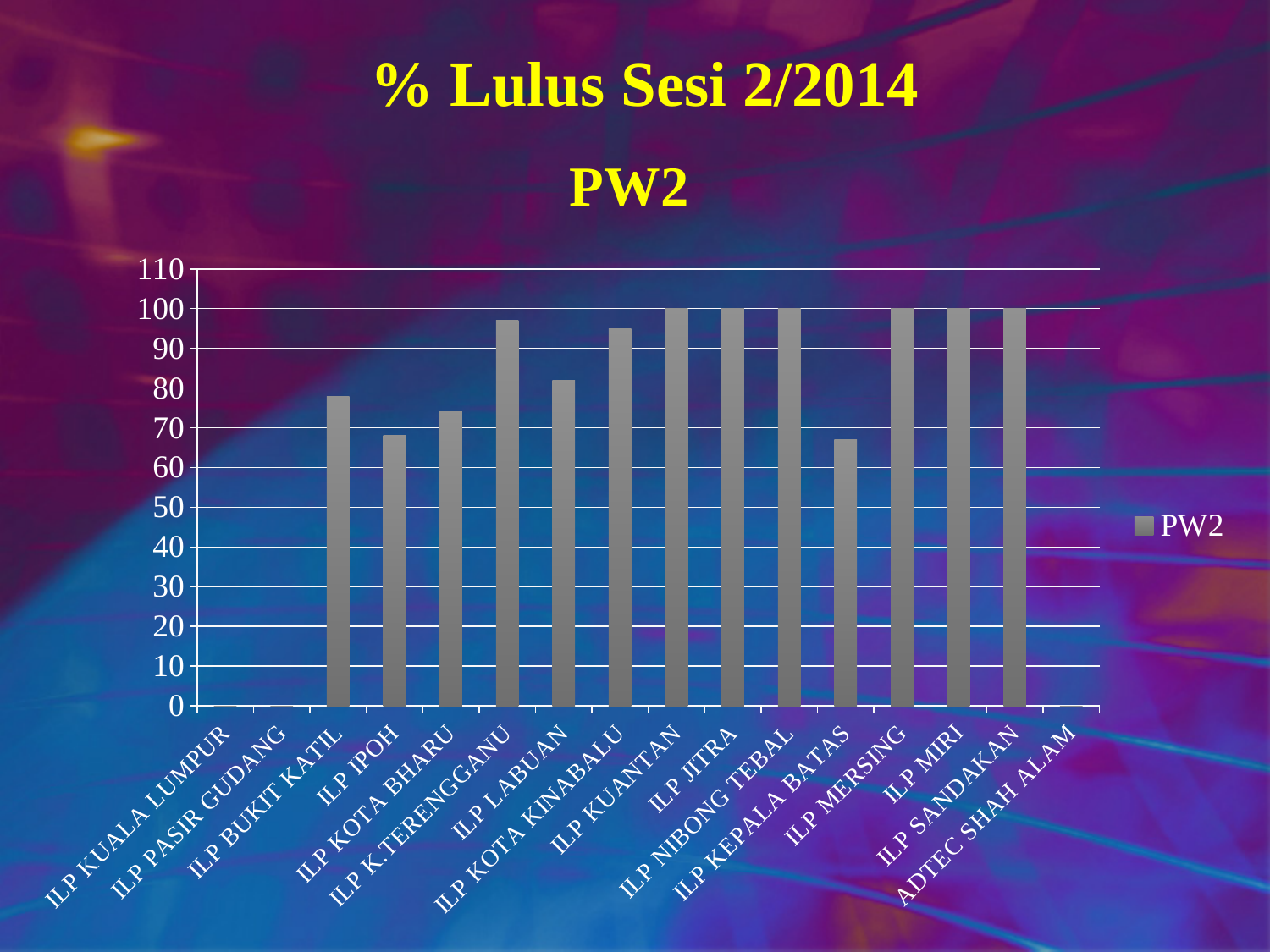

# % Lulus Sesi 2/2014

### Chart: PW2

| Category | PW2 |
|---|---|
| ILP KUALA LUMPUR | 0.0 |
| ILP PASIR GUDANG | 0.0 |
| ILP BUKIT KATIL | 78.0 |
| ILP IPOH | 68.0 |
| ILP KOTA BHARU | 74.0 |
| ILP K.TERENGGANU | 97.0 |
| ILP LABUAN | 82.0 |
| ILP KOTA KINABALU | 95.0 |
| ILP KUANTAN | 100.0 |
| ILP JITRA | 100.0 |
| ILP NIBONG TEBAL | 100.0 |
| ILP KEPALA BATAS | 67.0 |
| ILP MERSING | 100.0 |
| ILP MIRI | 100.0 |
| ILP SANDAKAN | 100.0 |
| ADTEC SHAH ALAM | 0.0 |